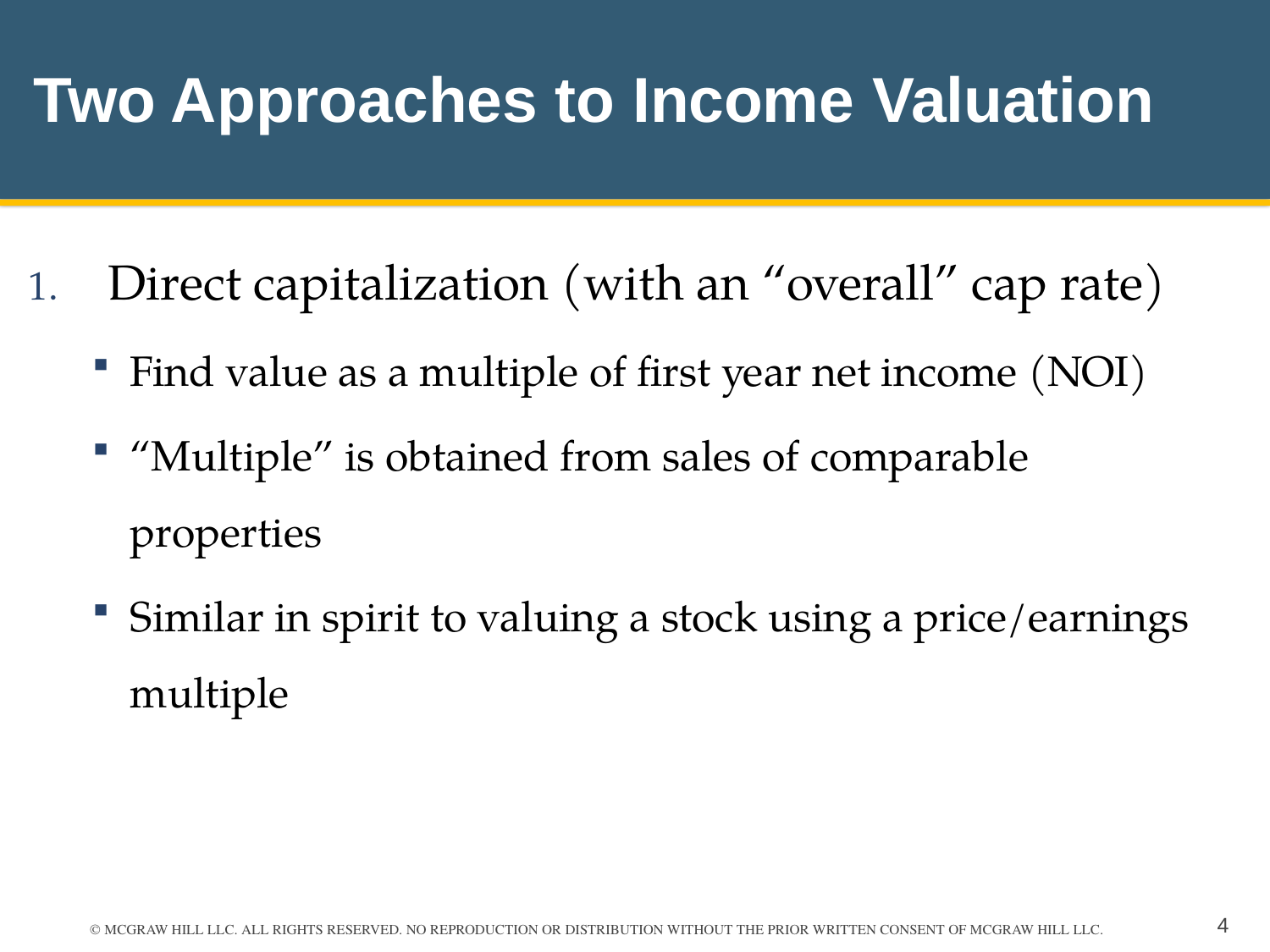

# Two Approaches to Income Valuation
Direct capitalization (with an “overall” cap rate)
Find value as a multiple of first year net income (NOI)
“Multiple” is obtained from sales of comparable properties
Similar in spirit to valuing a stock using a price/earnings multiple
© MCGRAW HILL LLC. ALL RIGHTS RESERVED. NO REPRODUCTION OR DISTRIBUTION WITHOUT THE PRIOR WRITTEN CONSENT OF MCGRAW HILL LLC.
4